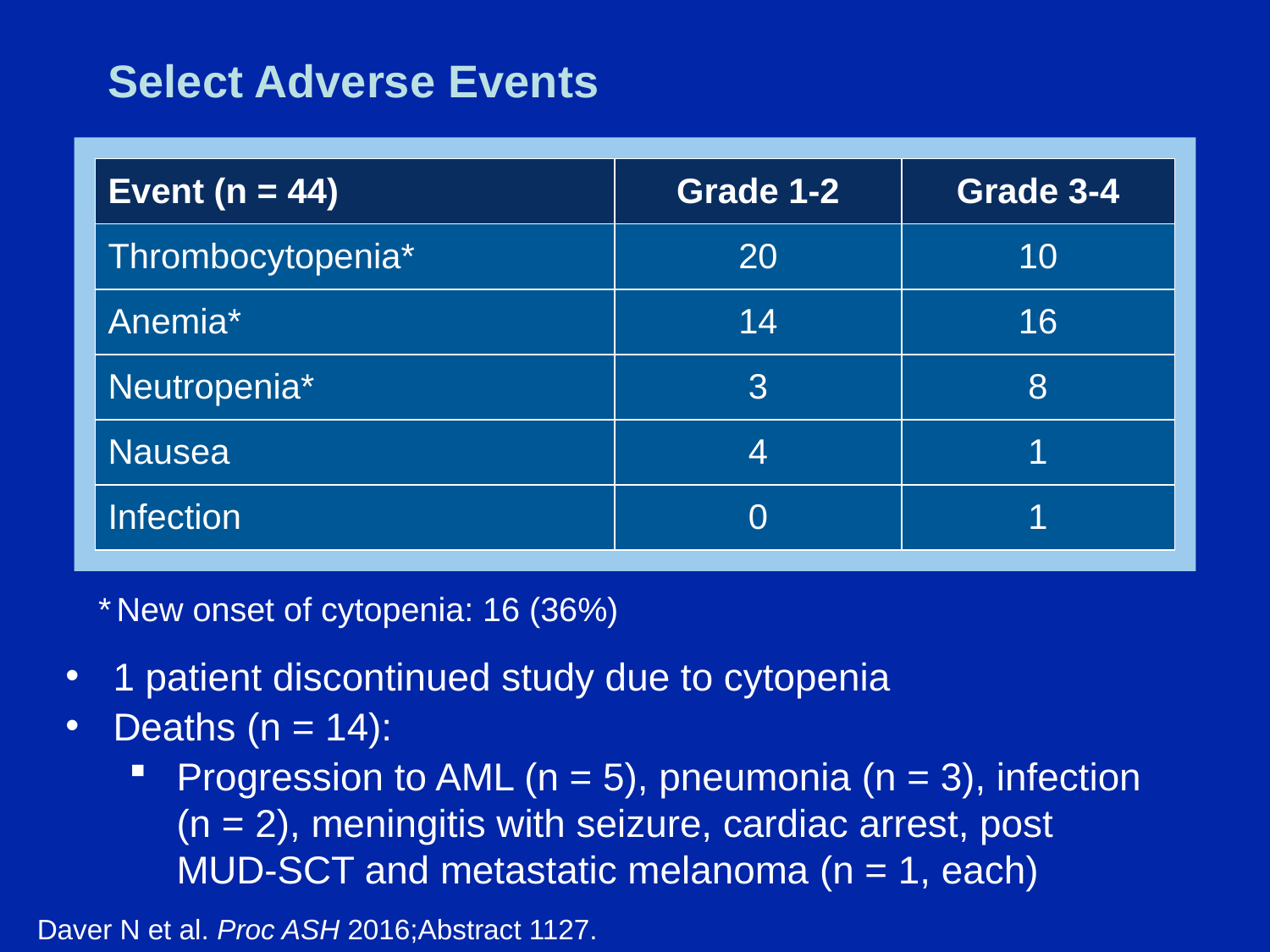

# Select Adverse Events

| Event (n = 44) | Grade 1-2 | Grade 3-4 |
| --- | --- | --- |
| Thrombocytopenia\* | 20 | 10 |
| Anemia\* | 14 | 16 |
| Neutropenia\* | 3 | 8 |
| Nausea | 4 | 1 |
| Infection | 0 | 1 |
* New onset of cytopenia: 16 (36%)
1 patient discontinued study due to cytopenia
Deaths (n = 14):
Progression to AML (n = 5), pneumonia (n = 3), infection (n = 2), meningitis with seizure, cardiac arrest, post MUD-SCT and metastatic melanoma (n = 1, each)
Daver N et al. Proc ASH 2016;Abstract 1127.